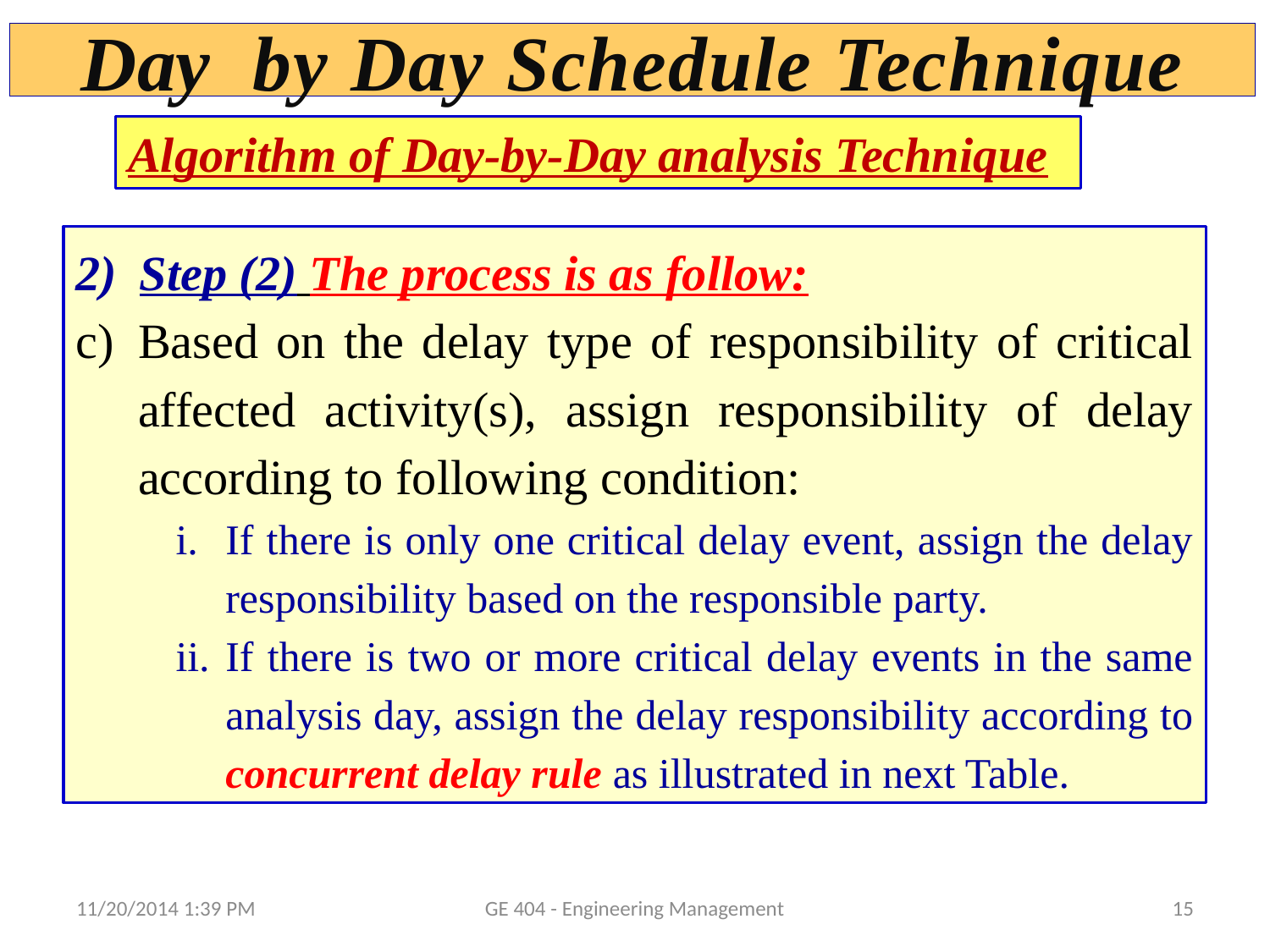

# Day  by Day Schedule Technique
Algorithm of Day-by-Day analysis Technique
Step (2) The process is as follow:
Based on the delay type of responsibility of critical affected activity(s), assign responsibility of delay according to following condition:
If there is only one critical delay event, assign the delay responsibility based on the responsible party.
If there is two or more critical delay events in the same analysis day, assign the delay responsibility according to concurrent delay rule as illustrated in next Table.
11/20/2014 1:39 PM
GE 404 - Engineering Management
15